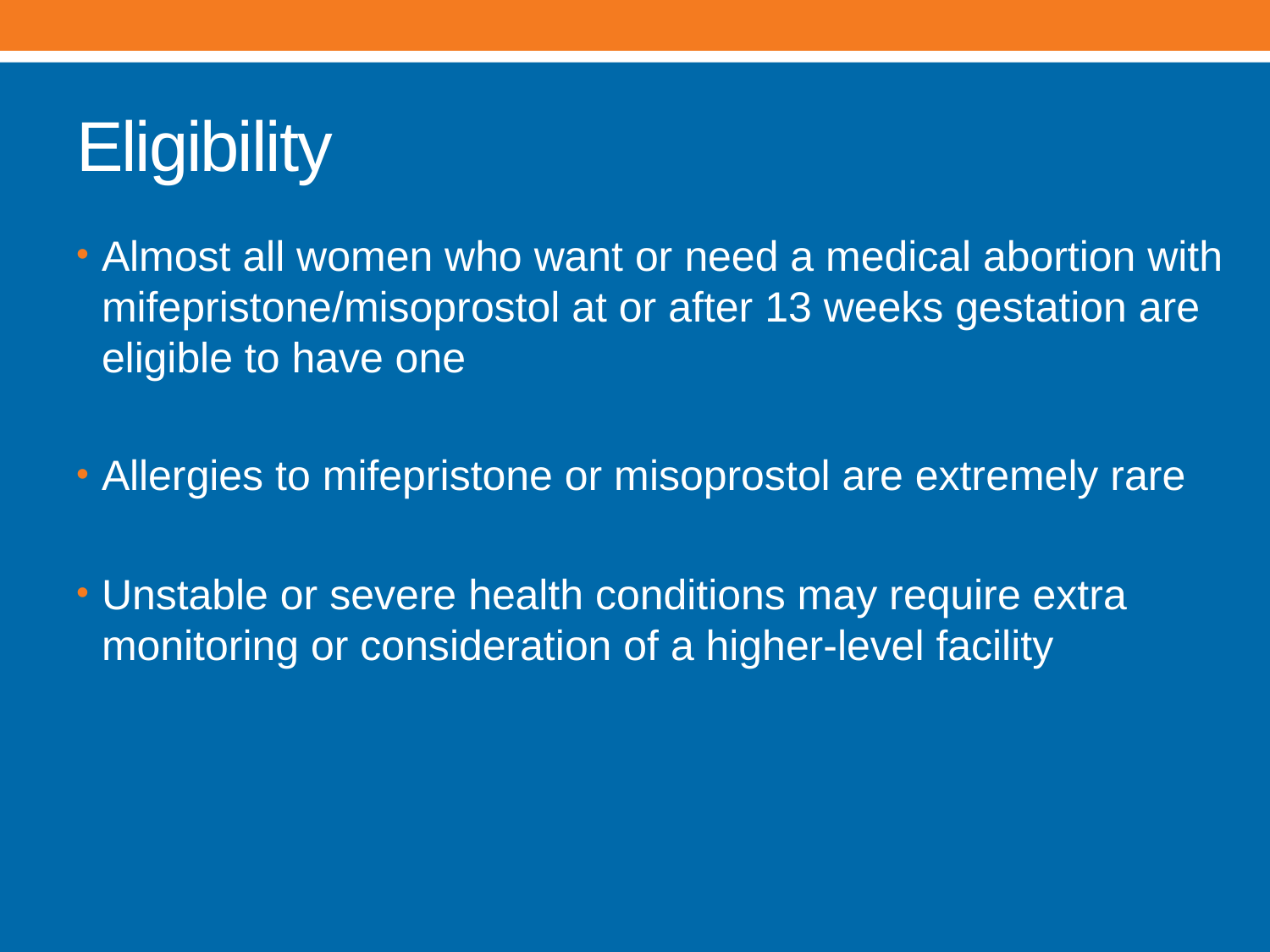

# Eligibility
Almost all women who want or need a medical abortion with mifepristone/misoprostol at or after 13 weeks gestation are eligible to have one

Allergies to mifepristone or misoprostol are extremely rare

Unstable or severe health conditions may require extra monitoring or consideration of a higher-level facility